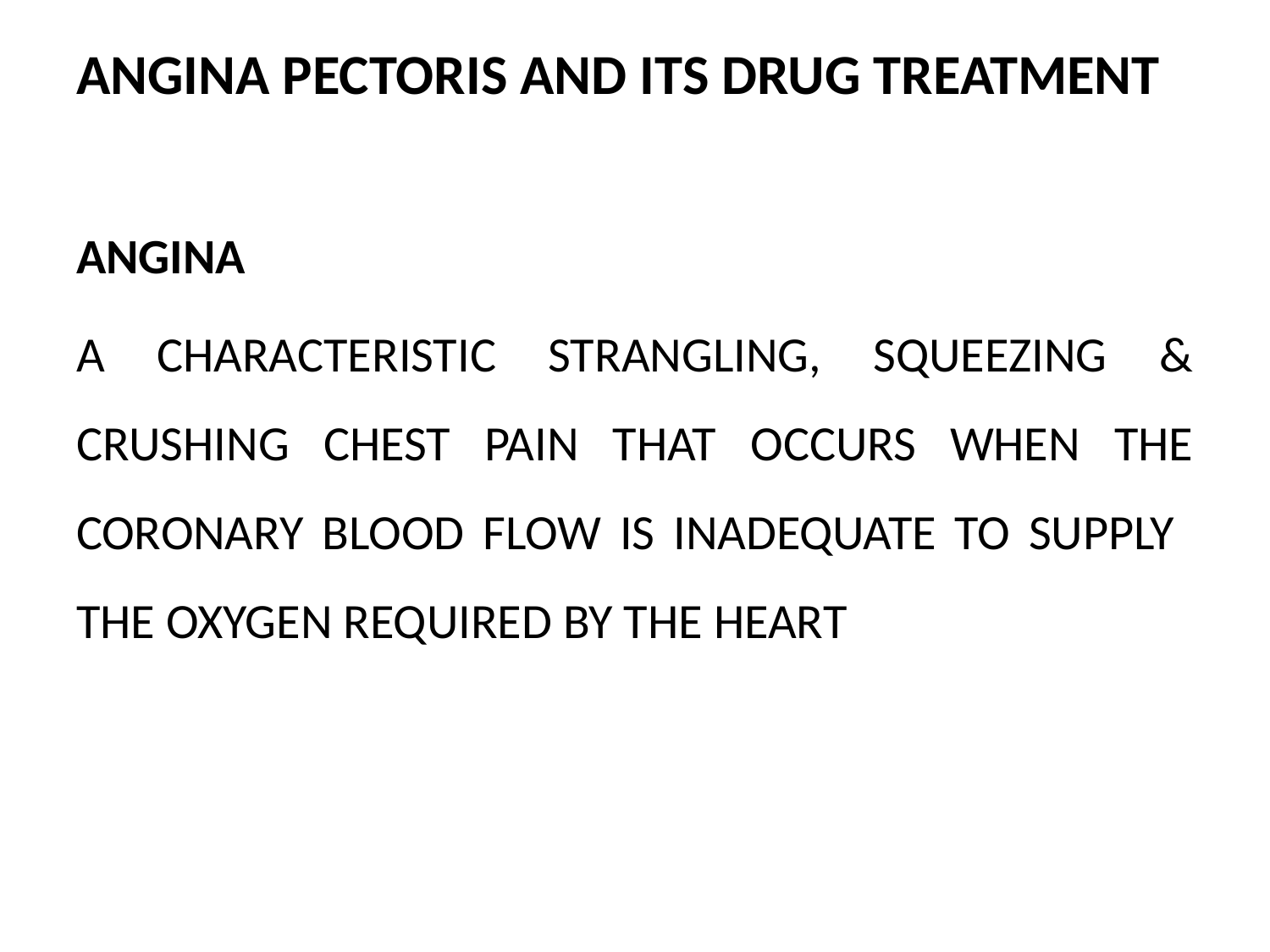

ANGINA PECTORIS AND ITS DRUG TREATMENT

ANGINA
A CHARACTERISTIC STRANGLING, SQUEEZING & CRUSHING CHEST PAIN THAT OCCURS WHEN THE CORONARY BLOOD FLOW IS INADEQUATE TO SUPPLY  THE OXYGEN REQUIRED BY THE HEART